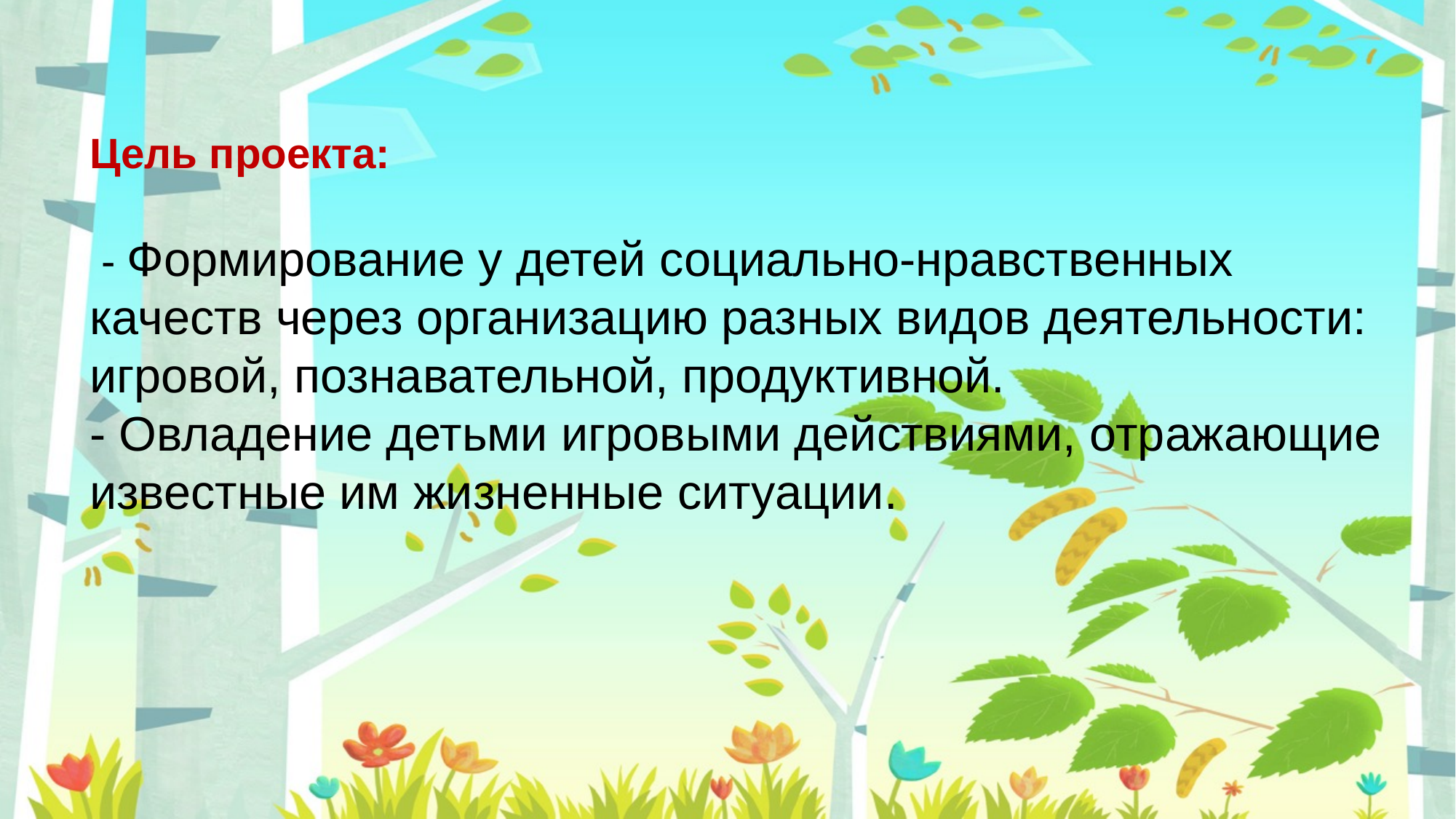

Цель проекта:
 - Формирование у детей социально-нравственных качеств через организацию разных видов деятельности: игровой, познавательной, продуктивной.
- Овладение детьми игровыми действиями, отражающие известные им жизненные ситуации.